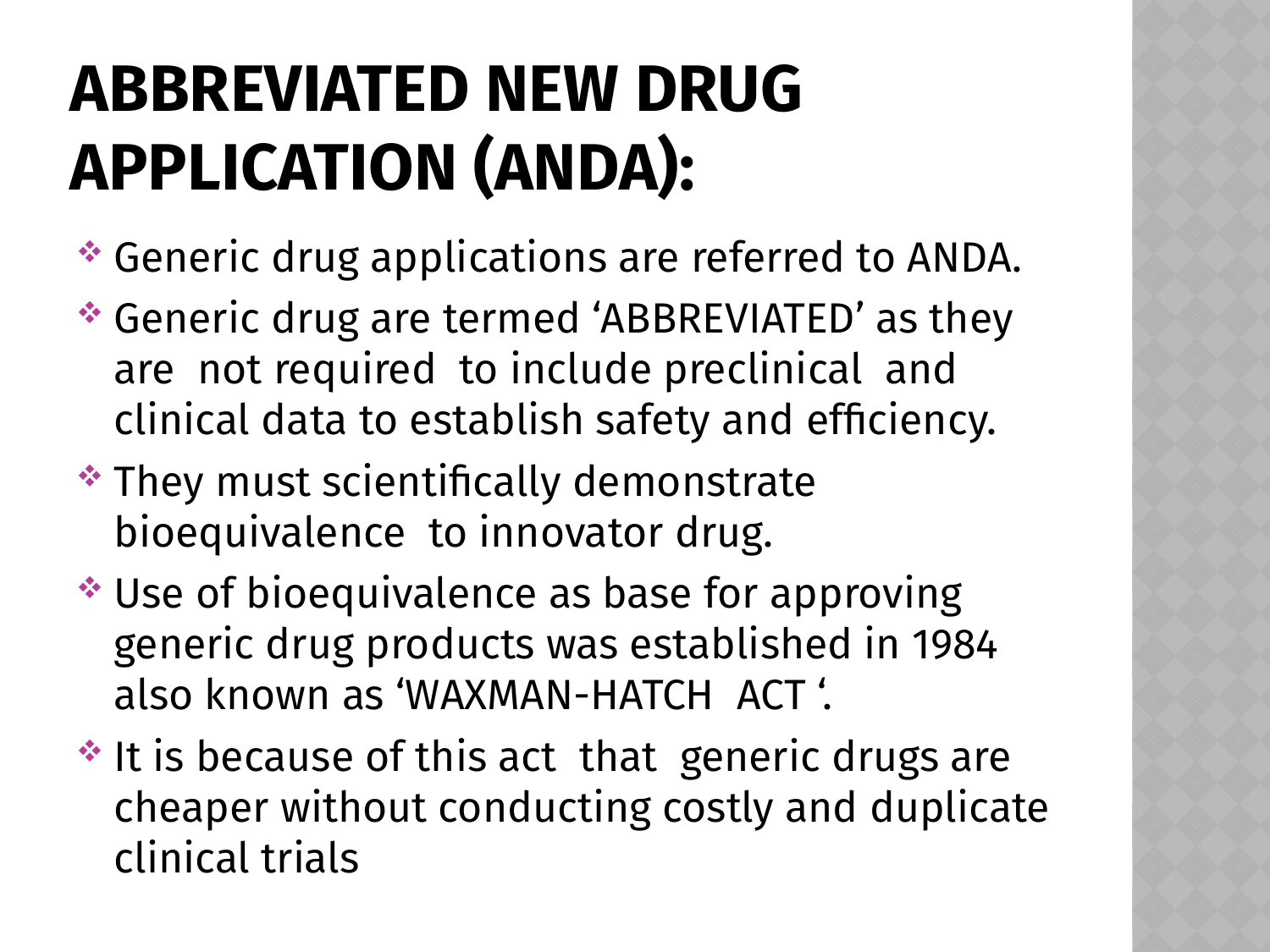

# ABBREVIATED NEW DRUG APPLICATION (ANDA):
Generic drug applications are referred to ANDA.
Generic drug are termed ‘ABBREVIATED’ as they are  not required  to include preclinical  and  clinical data to establish safety and efficiency.
They must scientifically demonstrate bioequivalence  to innovator drug.
Use of bioequivalence as base for approving generic drug products was established in 1984 also known as ‘WAXMAN-HATCH  ACT ‘.
It is because of this act  that  generic drugs are cheaper without conducting costly and duplicate clinical trials